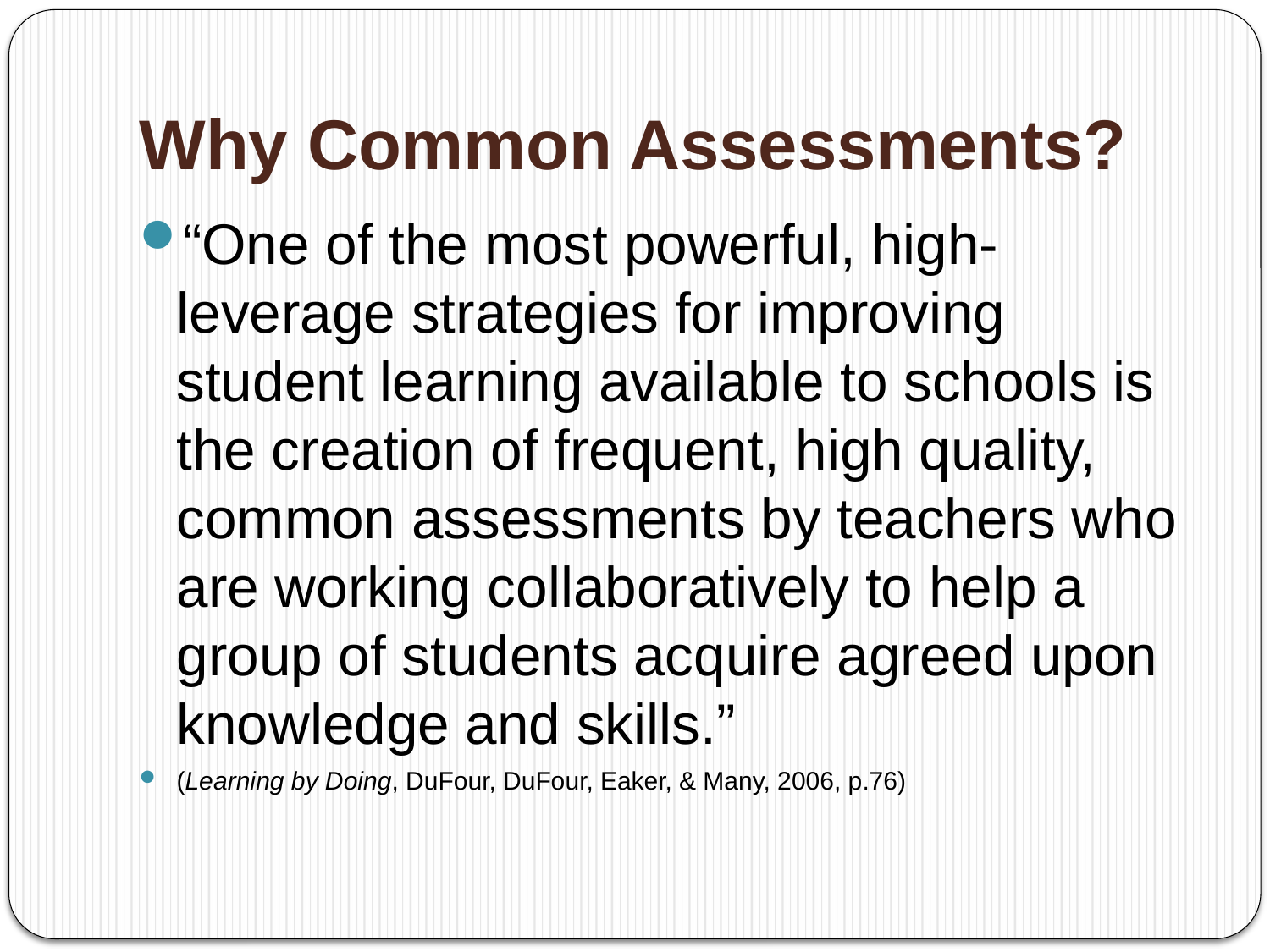

# Why Common Assessments?
“One of the most powerful, high-leverage strategies for improving student learning available to schools is the creation of frequent, high quality, common assessments by teachers who are working collaboratively to help a group of students acquire agreed upon knowledge and skills.”
(Learning by Doing, DuFour, DuFour, Eaker, & Many, 2006, p.76)